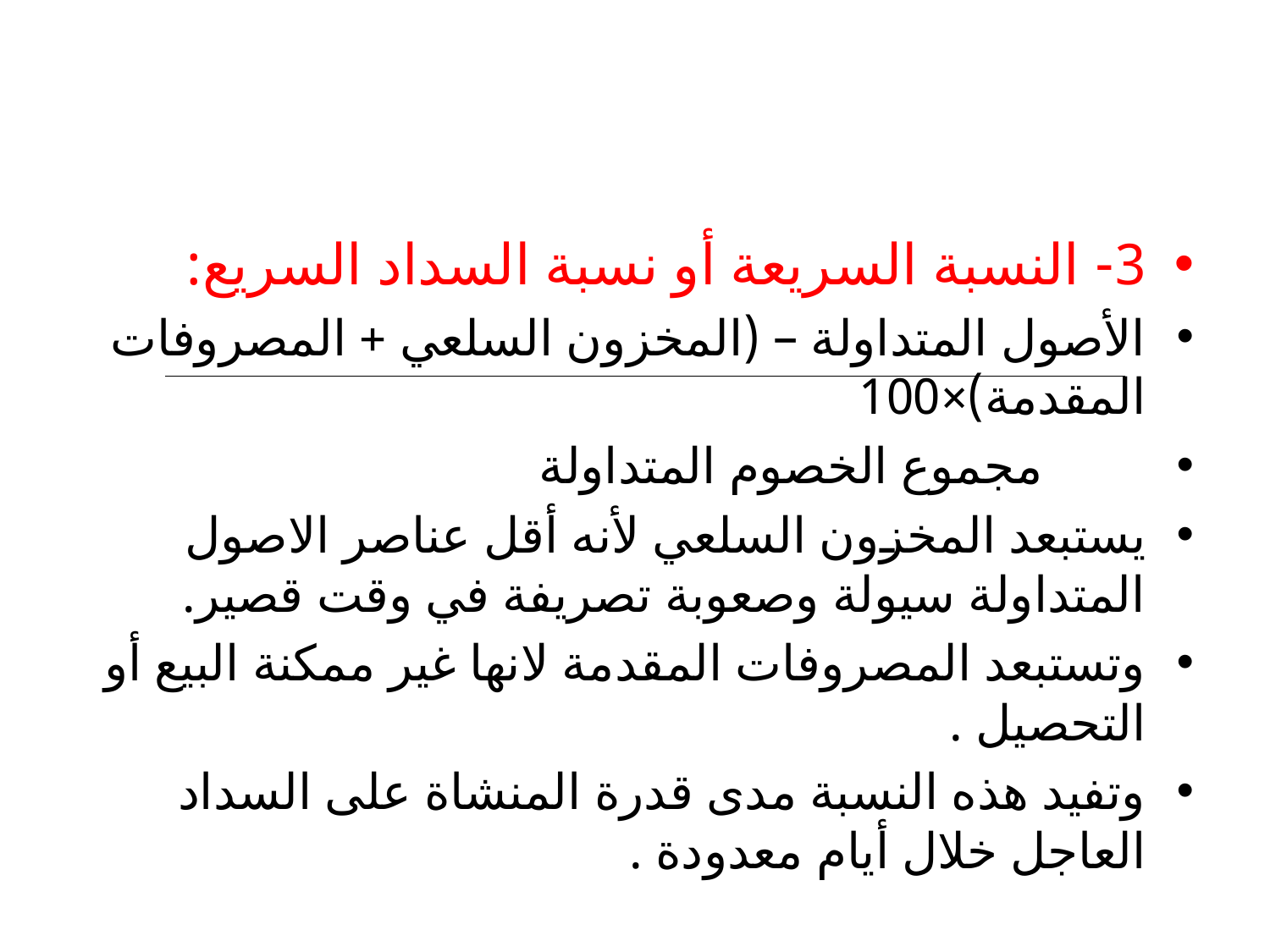

#
3- النسبة السريعة أو نسبة السداد السريع:
الأصول المتداولة – (المخزون السلعي + المصروفات المقدمة)×100
        مجموع الخصوم المتداولة
يستبعد المخزون السلعي لأنه أقل عناصر الاصول المتداولة سيولة وصعوبة تصريفة في وقت قصير.
وتستبعد المصروفات المقدمة لانها غير ممكنة البيع أو التحصيل .
وتفيد هذه النسبة مدى قدرة المنشاة على السداد العاجل خلال أيام معدودة .